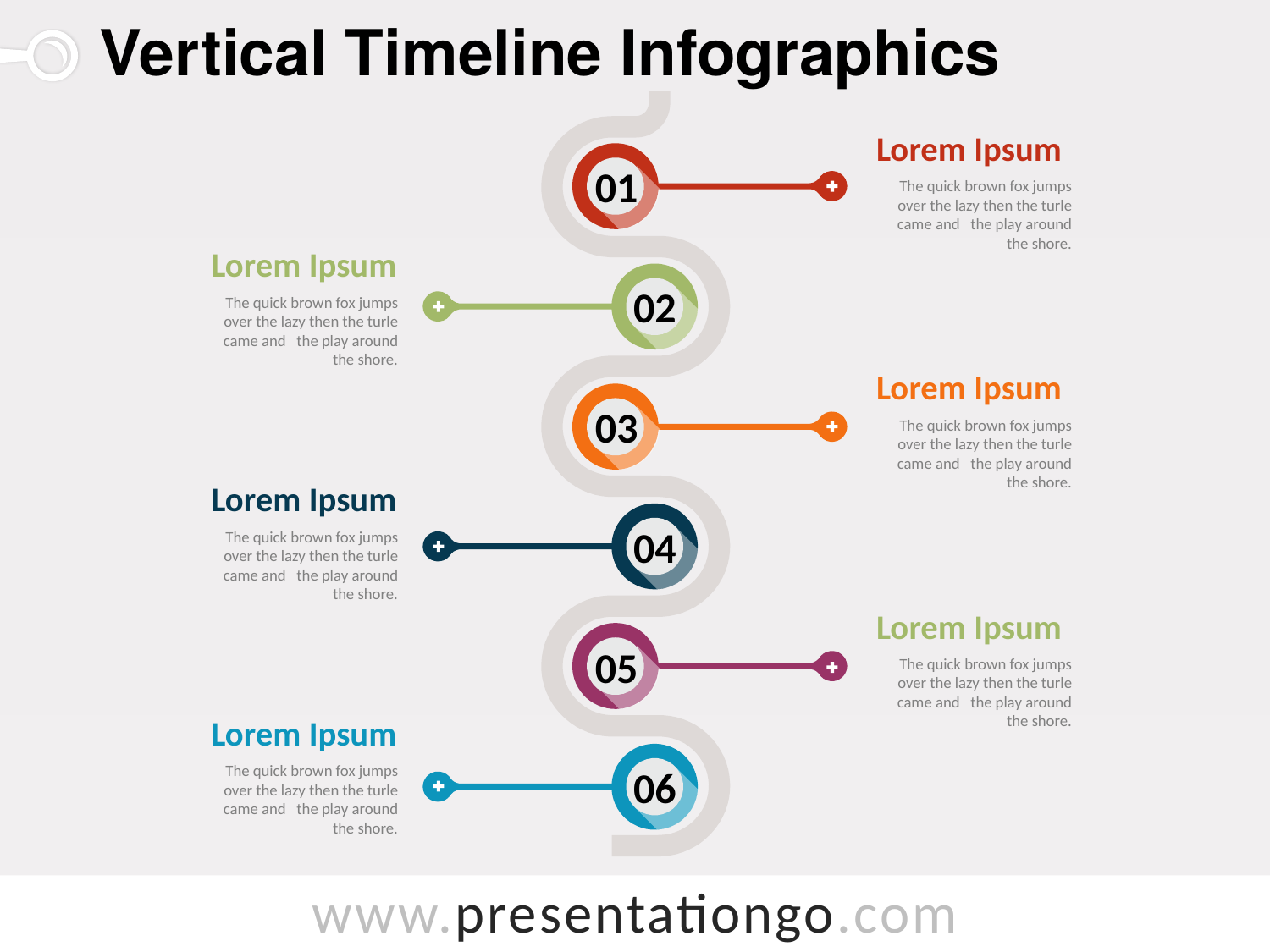

# Vertical Timeline Infographics

Lorem Ipsum
The quick brown fox jumps over the lazy then the turle came and   the play around the shore.
01
Lorem Ipsum
The quick brown fox jumps over the lazy then the turle came and   the play around the shore.
02
Lorem Ipsum
The quick brown fox jumps over the lazy then the turle came and   the play around the shore.
03
Lorem Ipsum
The quick brown fox jumps over the lazy then the turle came and   the play around the shore.
04
Lorem Ipsum
The quick brown fox jumps over the lazy then the turle came and   the play around the shore.
05
Lorem Ipsum
The quick brown fox jumps over the lazy then the turle came and   the play around the shore.
06